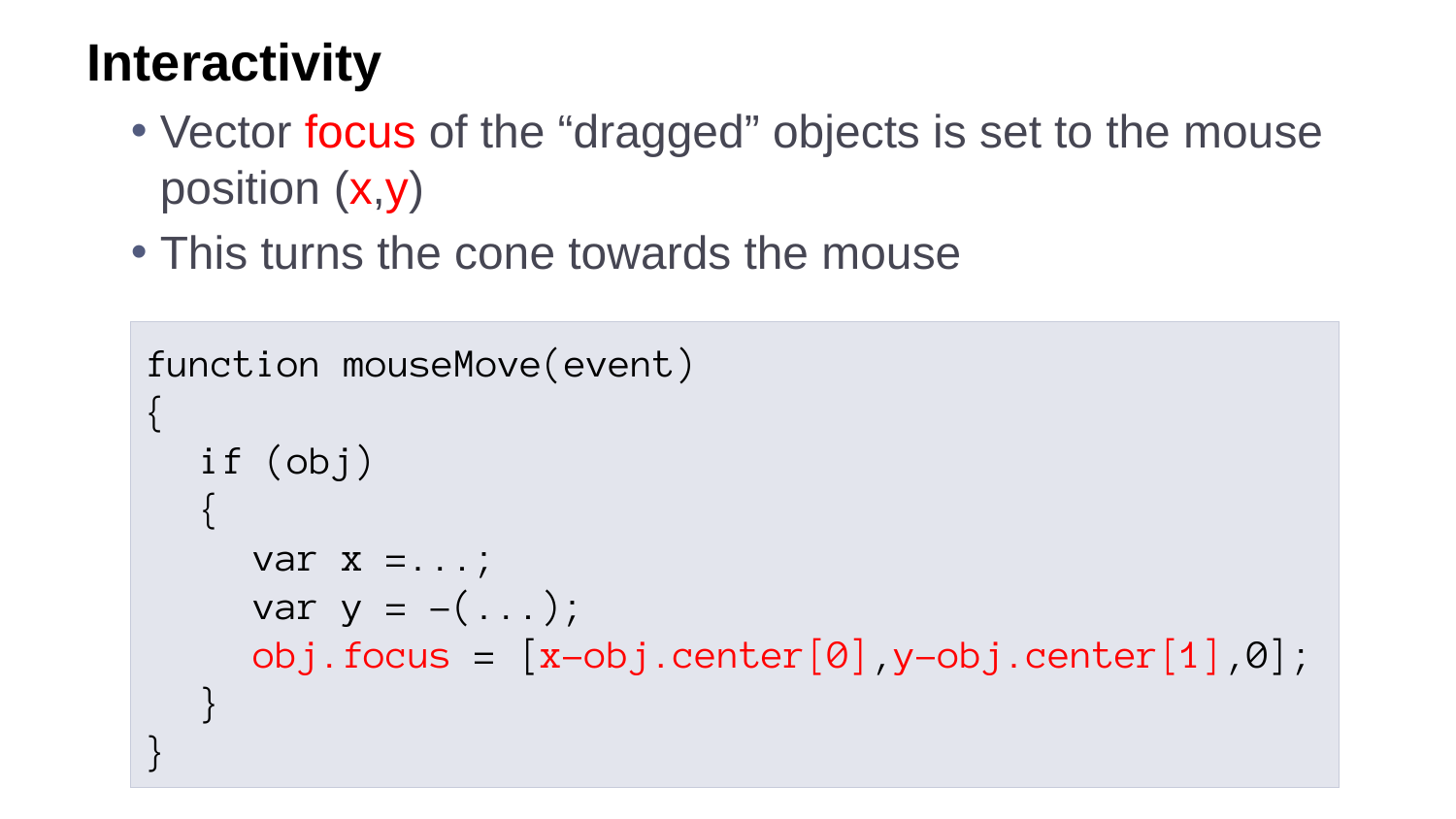

Interactivity
Vector focus of the “dragged” objects is set to the mouse position (x,y)
This turns the cone towards the mouse
function mouseMove(event)
{
	if (obj)
	{
		var x =...;
		var y = -(...);
		obj.focus = [x-obj.center[0],y-obj.center[1],0];
	}
}